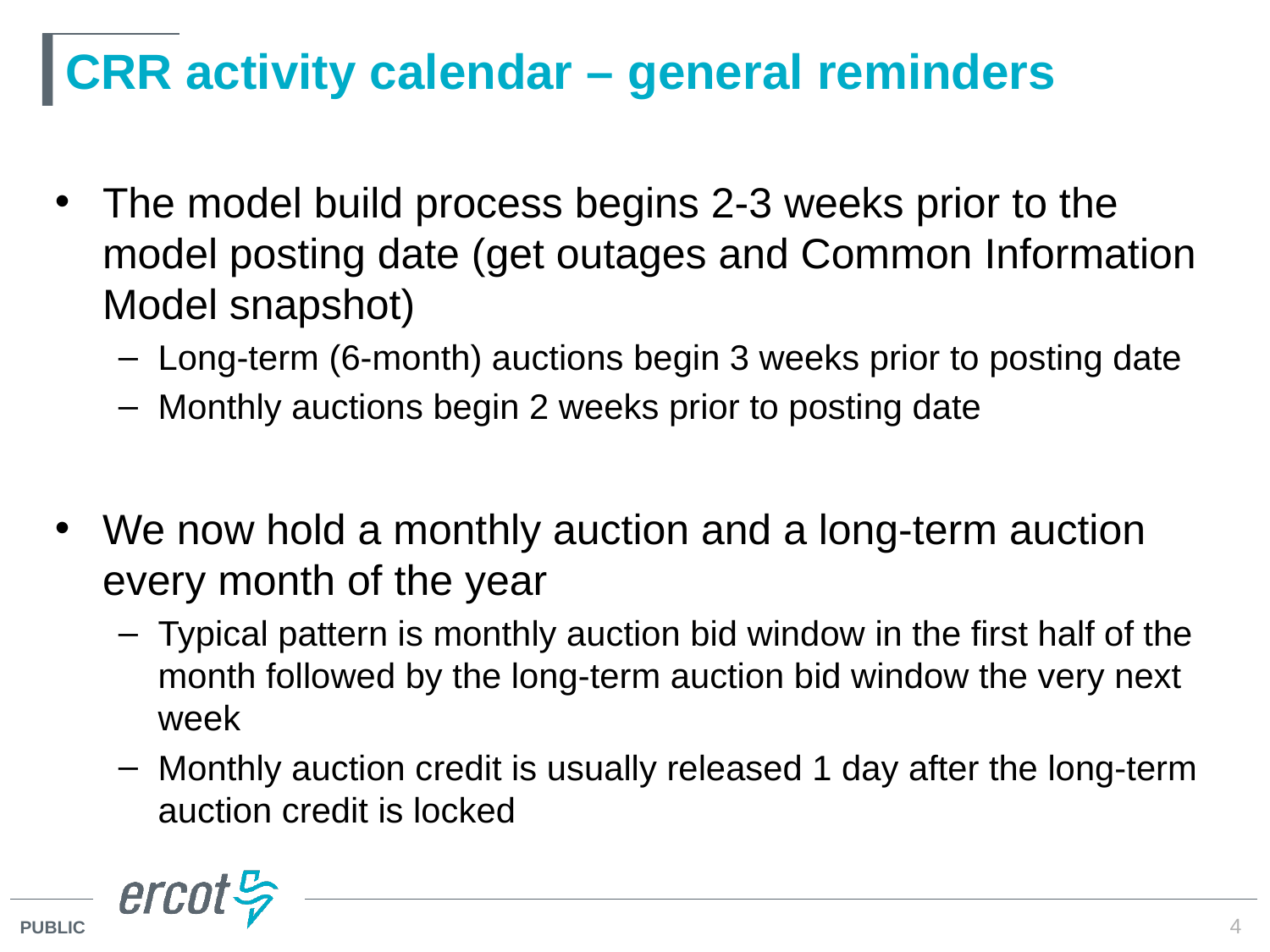

# CRR activity calendar – general reminders
The model build process begins 2-3 weeks prior to the model posting date (get outages and Common Information Model snapshot)
Long-term (6-month) auctions begin 3 weeks prior to posting date
Monthly auctions begin 2 weeks prior to posting date

We now hold a monthly auction and a long-term auction every month of the year
Typical pattern is monthly auction bid window in the first half of the month followed by the long-term auction bid window the very next week
Monthly auction credit is usually released 1 day after the long-term auction credit is locked
4